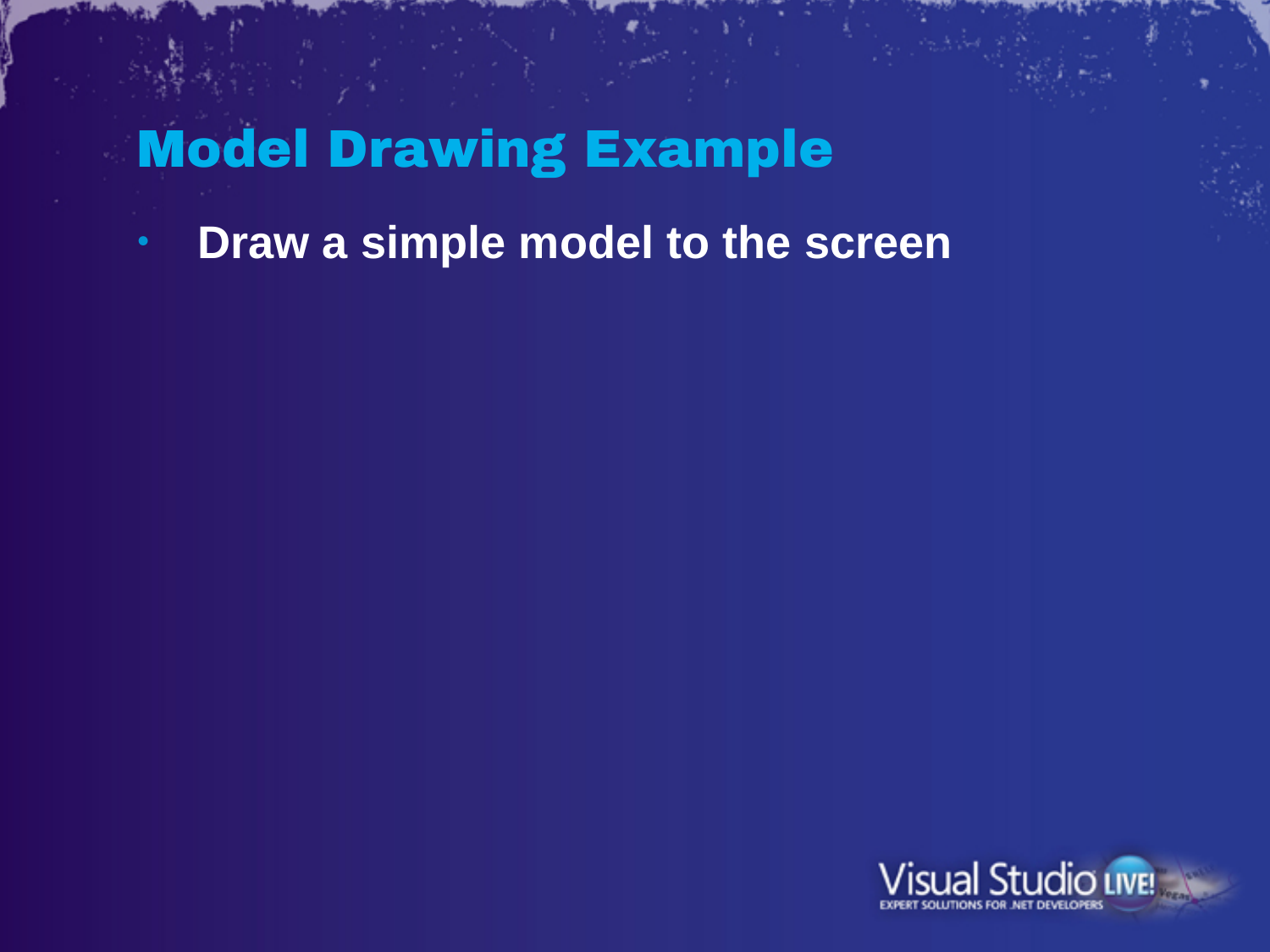

# Model Drawing Example
Draw a simple model to the screen